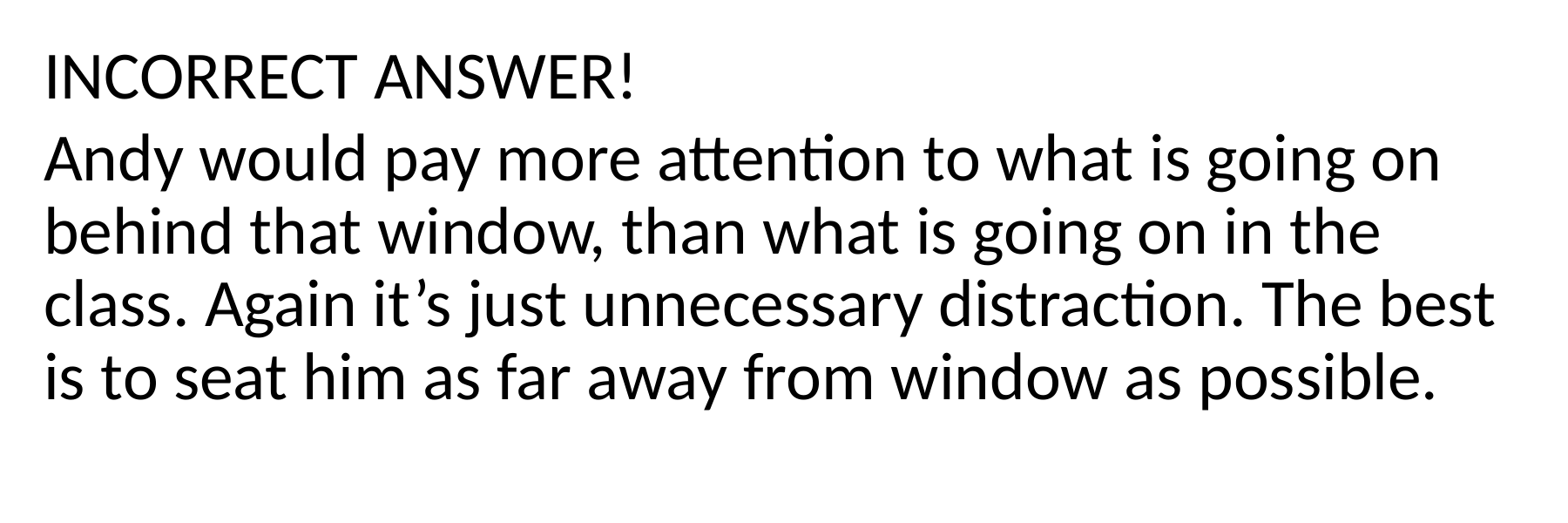

INCORRECT ANSWER!
Andy would pay more attention to what is going on behind that window, than what is going on in the class. Again it’s just unnecessary distraction. The best is to seat him as far away from window as possible.